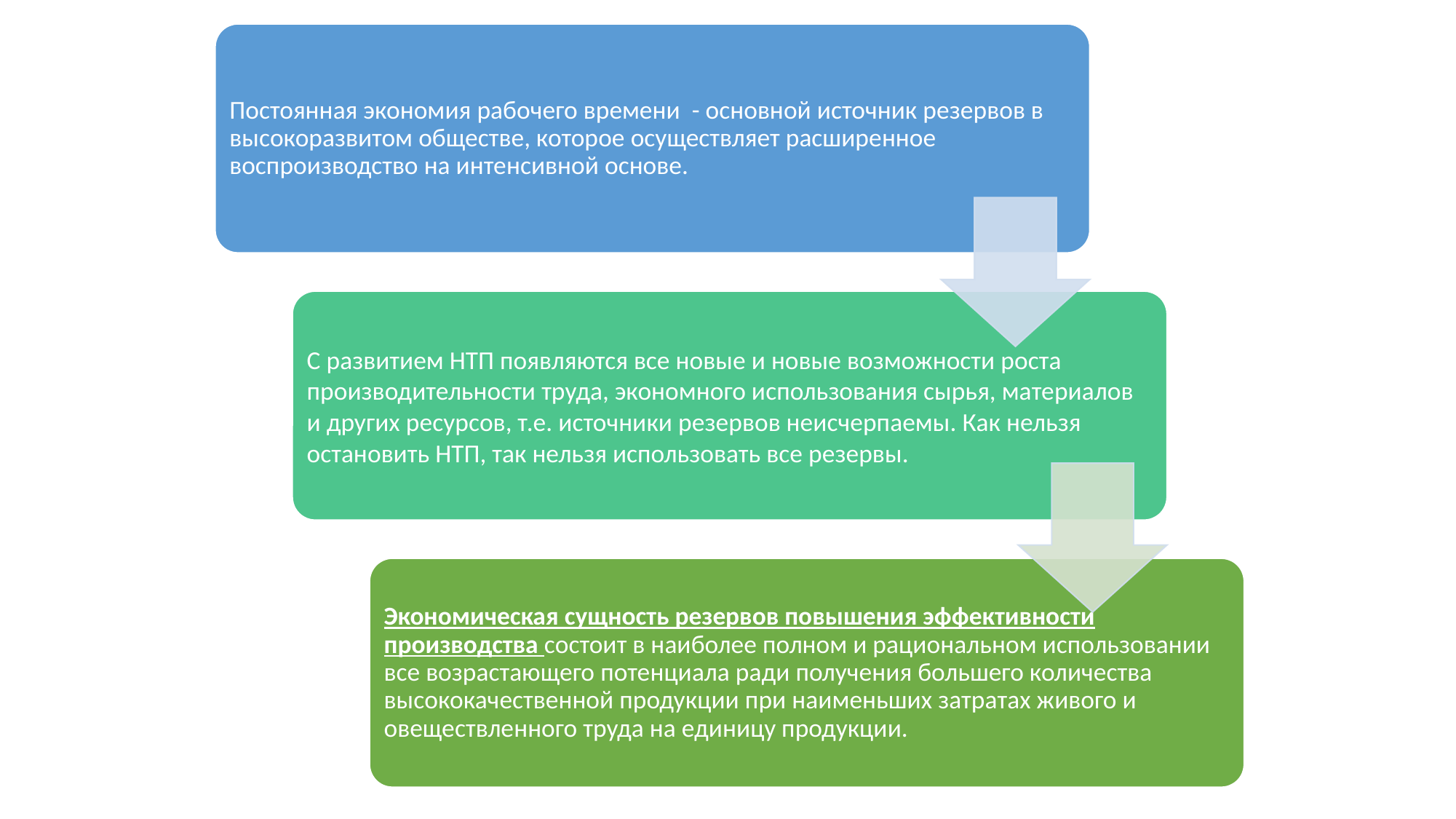

Постоянная экономия рабочего времени  - основной источник резервов в высокоразвитом обществе, которое осуществляет расширенное воспроизводство на интенсивной основе.
С развитием НТП появляются все новые и новые возможности роста производительности труда, экономного использования сырья, материалов и других ресурсов, т.е. источники резервов неисчерпаемы. Как нельзя остановить НТП, так нельзя использовать все резервы.
Экономическая сущность резервов повышения эффективности производства состоит в наиболее полном и рациональном использовании все возрастающего потенциала ради получения большего количества высококачественной продукции при наименьших затратах живого и овеществленного труда на единицу продукции.